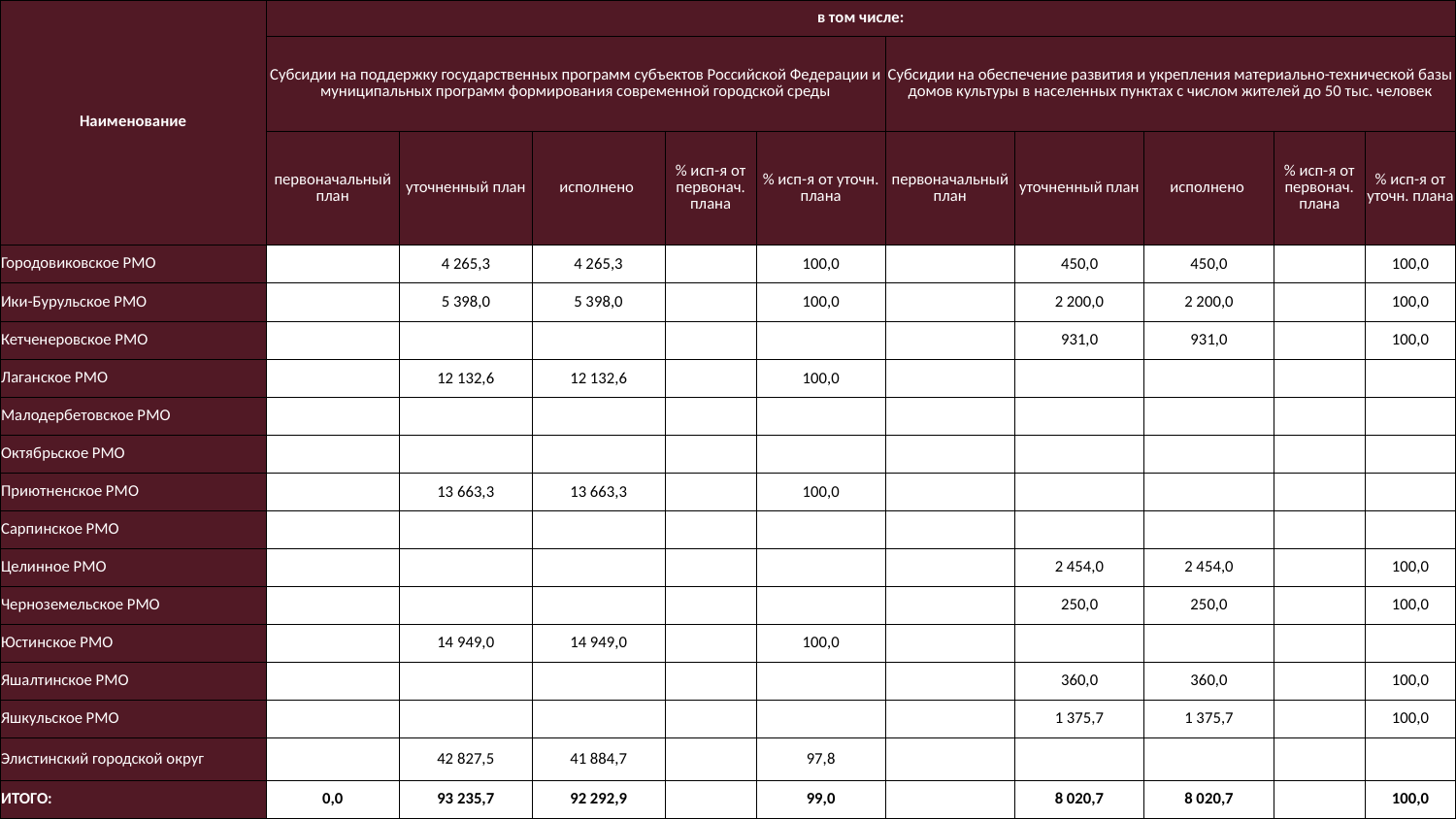

| Наименование | в том числе: |  |  |  |  |  |  |  |  |  |
| --- | --- | --- | --- | --- | --- | --- | --- | --- | --- | --- |
|  | Субсидии на поддержку государственных программ субъектов Российской Федерации и муниципальных программ формирования современной городской среды |  |  |  |  | Субсидии на обеспечение развития и укрепления материально-технической базы домов культуры в населенных пунктах с числом жителей до 50 тыс. человек |  |  |  |  |
|  | первоначальный план | уточненный план | исполнено | % исп-я от первонач. плана | % исп-я от уточн. плана | первоначальный план | уточненный план | исполнено | % исп-я от первонач. плана | % исп-я от уточн. плана |
| Городовиковское РМО |  | 4 265,3 | 4 265,3 |  | 100,0 |  | 450,0 | 450,0 |  | 100,0 |
| Ики-Бурульское РМО |  | 5 398,0 | 5 398,0 |  | 100,0 |  | 2 200,0 | 2 200,0 |  | 100,0 |
| Кетченеровское РМО |  |  |  |  |  |  | 931,0 | 931,0 |  | 100,0 |
| Лаганское РМО |  | 12 132,6 | 12 132,6 |  | 100,0 |  |  |  |  |  |
| Малодербетовское РМО |  |  |  |  |  |  |  |  |  |  |
| Октябрьское РМО |  |  |  |  |  |  |  |  |  |  |
| Приютненское РМО |  | 13 663,3 | 13 663,3 |  | 100,0 |  |  |  |  |  |
| Сарпинское РМО |  |  |  |  |  |  |  |  |  |  |
| Целинное РМО |  |  |  |  |  |  | 2 454,0 | 2 454,0 |  | 100,0 |
| Черноземельское РМО |  |  |  |  |  |  | 250,0 | 250,0 |  | 100,0 |
| Юстинское РМО |  | 14 949,0 | 14 949,0 |  | 100,0 |  |  |  |  |  |
| Яшалтинское РМО |  |  |  |  |  |  | 360,0 | 360,0 |  | 100,0 |
| Яшкульское РМО |  |  |  |  |  |  | 1 375,7 | 1 375,7 |  | 100,0 |
| Элистинский городской округ |  | 42 827,5 | 41 884,7 |  | 97,8 |  |  |  |  |  |
| ИТОГО: | 0,0 | 93 235,7 | 92 292,9 |  | 99,0 |  | 8 020,7 | 8 020,7 |  | 100,0 |
36